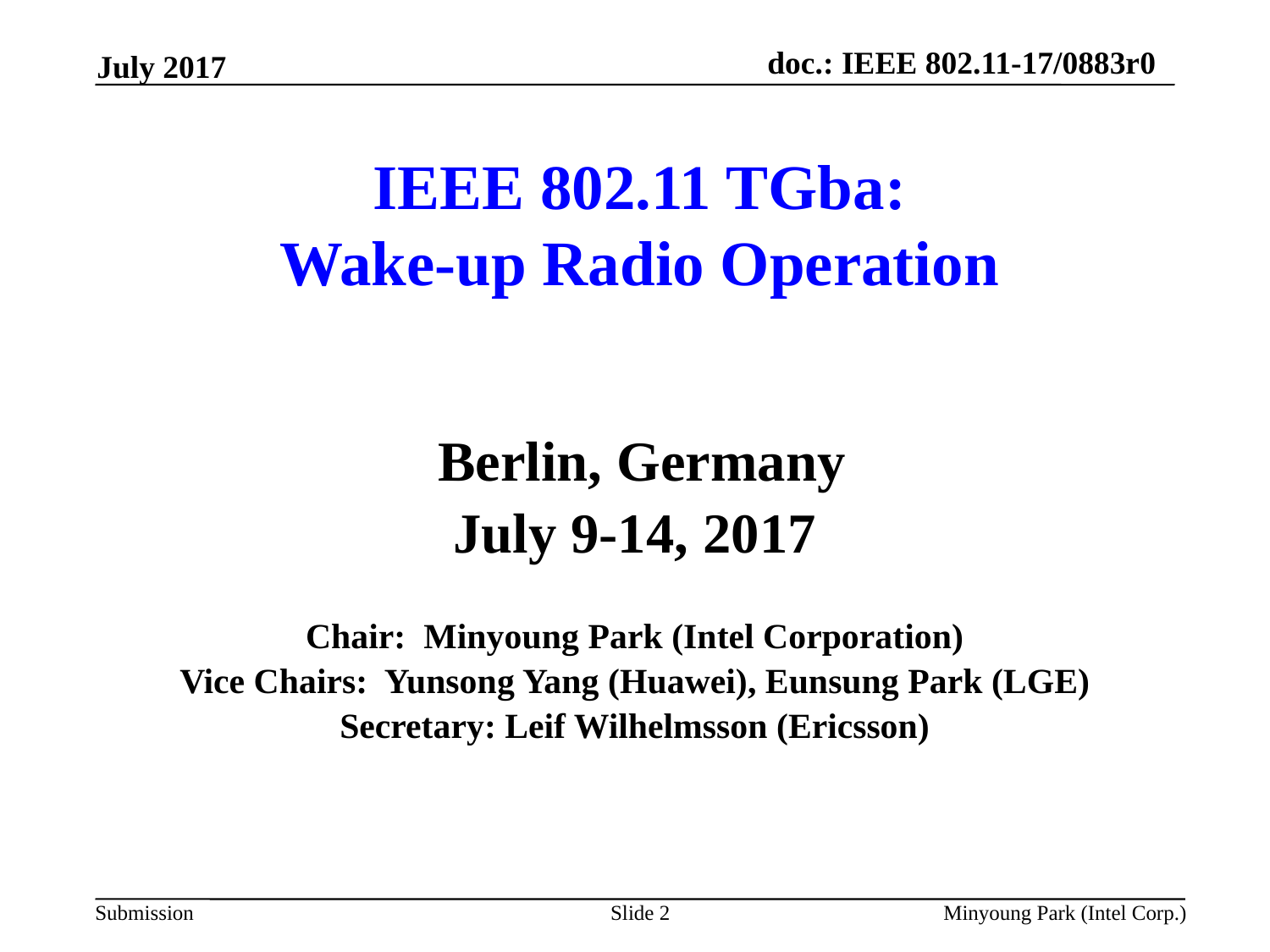

July 2017
# IEEE 802.11 TGba: Wake-up Radio Operation

 Berlin, Germany
July 9-14, 2017

Chair:  Minyoung Park (Intel Corporation)
Vice Chairs:  Yunsong Yang (Huawei), Eunsung Park (LGE)
Secretary: Leif Wilhelmsson (Ericsson)
Slide 2
Minyoung Park (Intel Corp.)